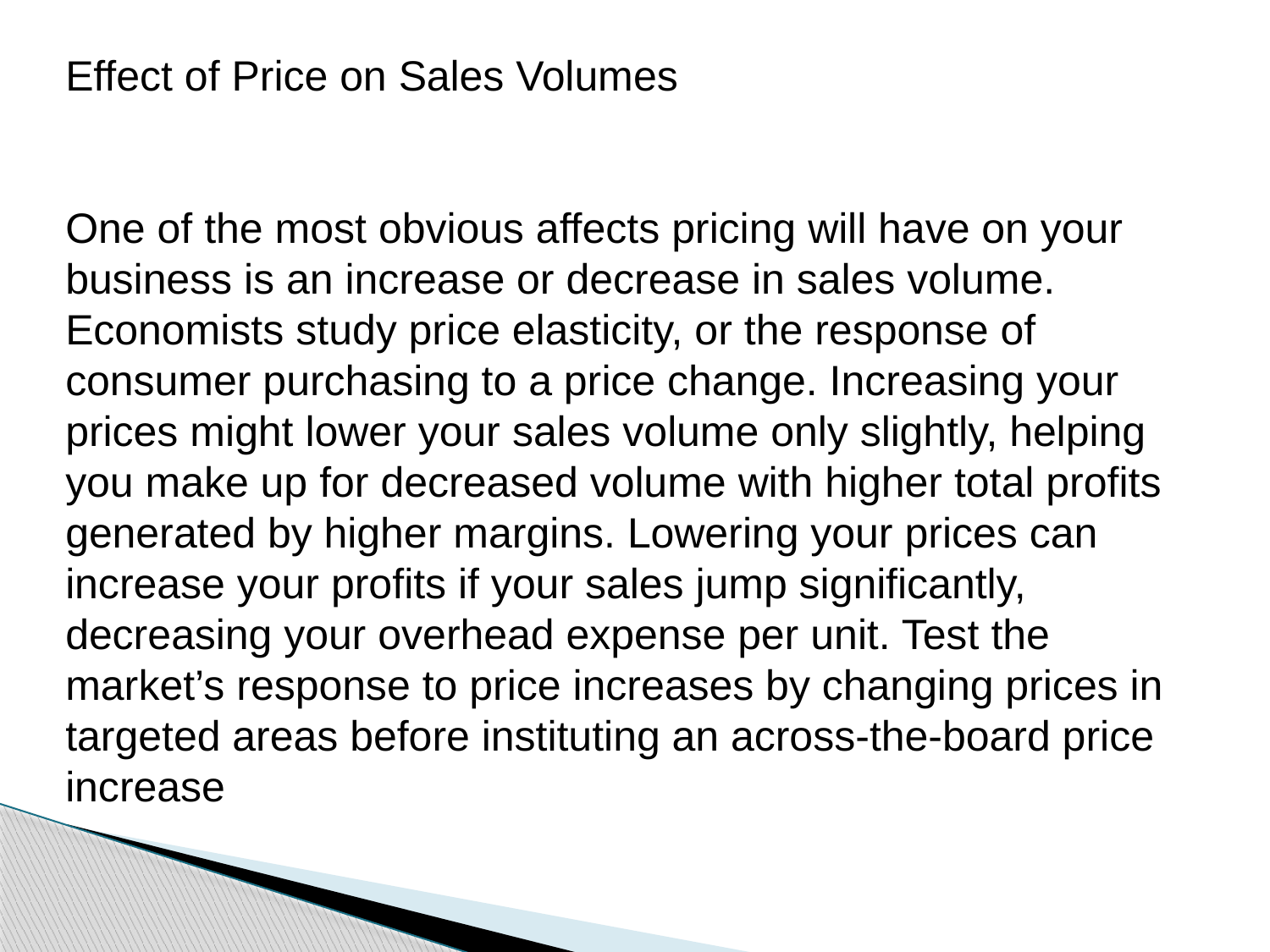

Effect of Price on Sales Volumes

One of the most obvious affects pricing will have on your business is an increase or decrease in sales volume. Economists study price elasticity, or the response of consumer purchasing to a price change. Increasing your prices might lower your sales volume only slightly, helping you make up for decreased volume with higher total profits generated by higher margins. Lowering your prices can increase your profits if your sales jump significantly, decreasing your overhead expense per unit. Test the market’s response to price increases by changing prices in targeted areas before instituting an across-the-board price increase